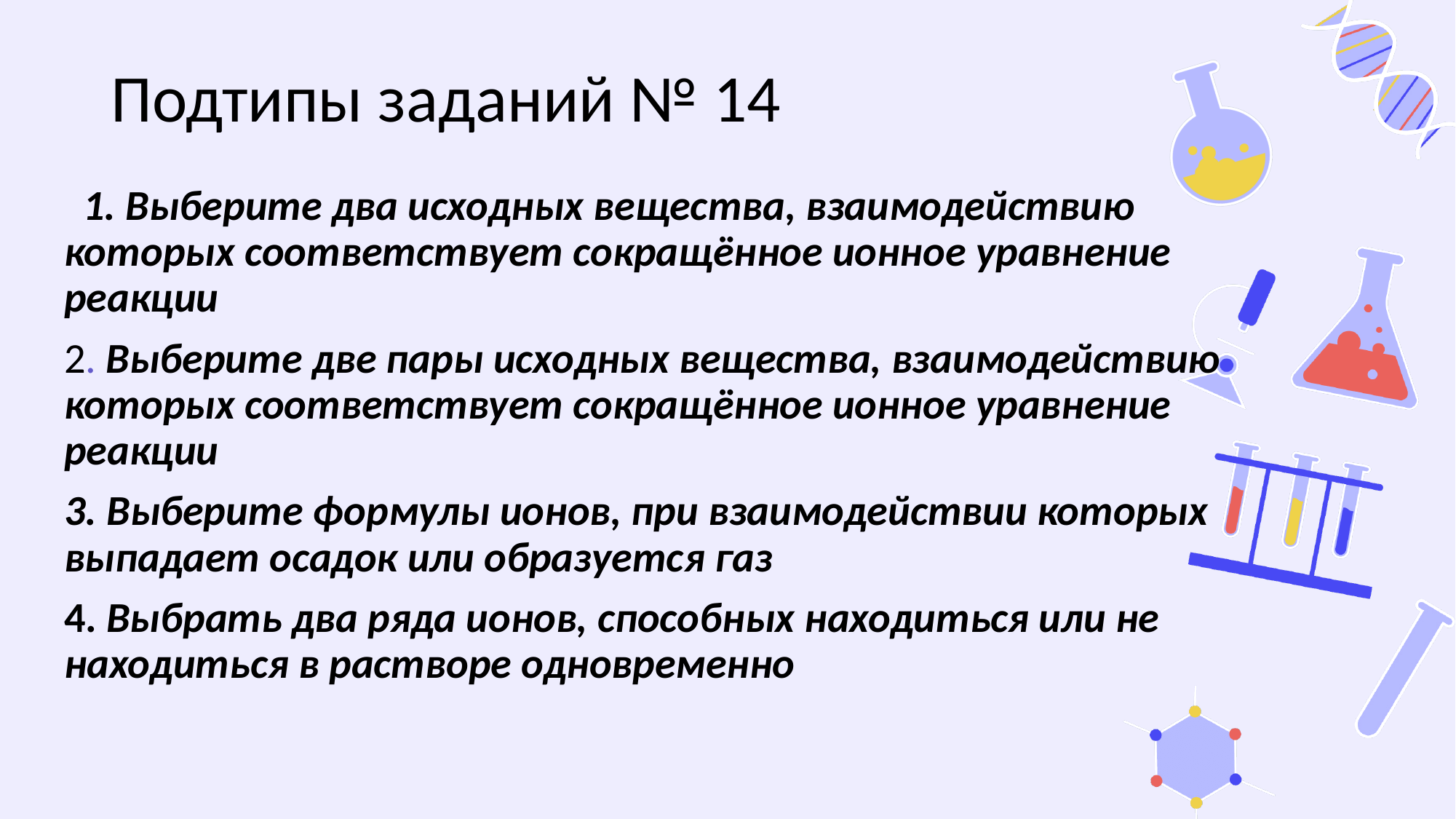

# Подтипы заданий № 14
  1. Выберите два исходных вещества, взаимодействию которых соответствует сокращённое ионное уравнение реакции
2. Выберите две пары исходных вещества, взаимодействию которых соответствует сокращённое ионное уравнение реакции
3. Выберите формулы ионов, при взаимодействии которых выпадает осадок или образуется газ
4. Выбрать два ряда ионов, способных находиться или не находиться в растворе одновременно